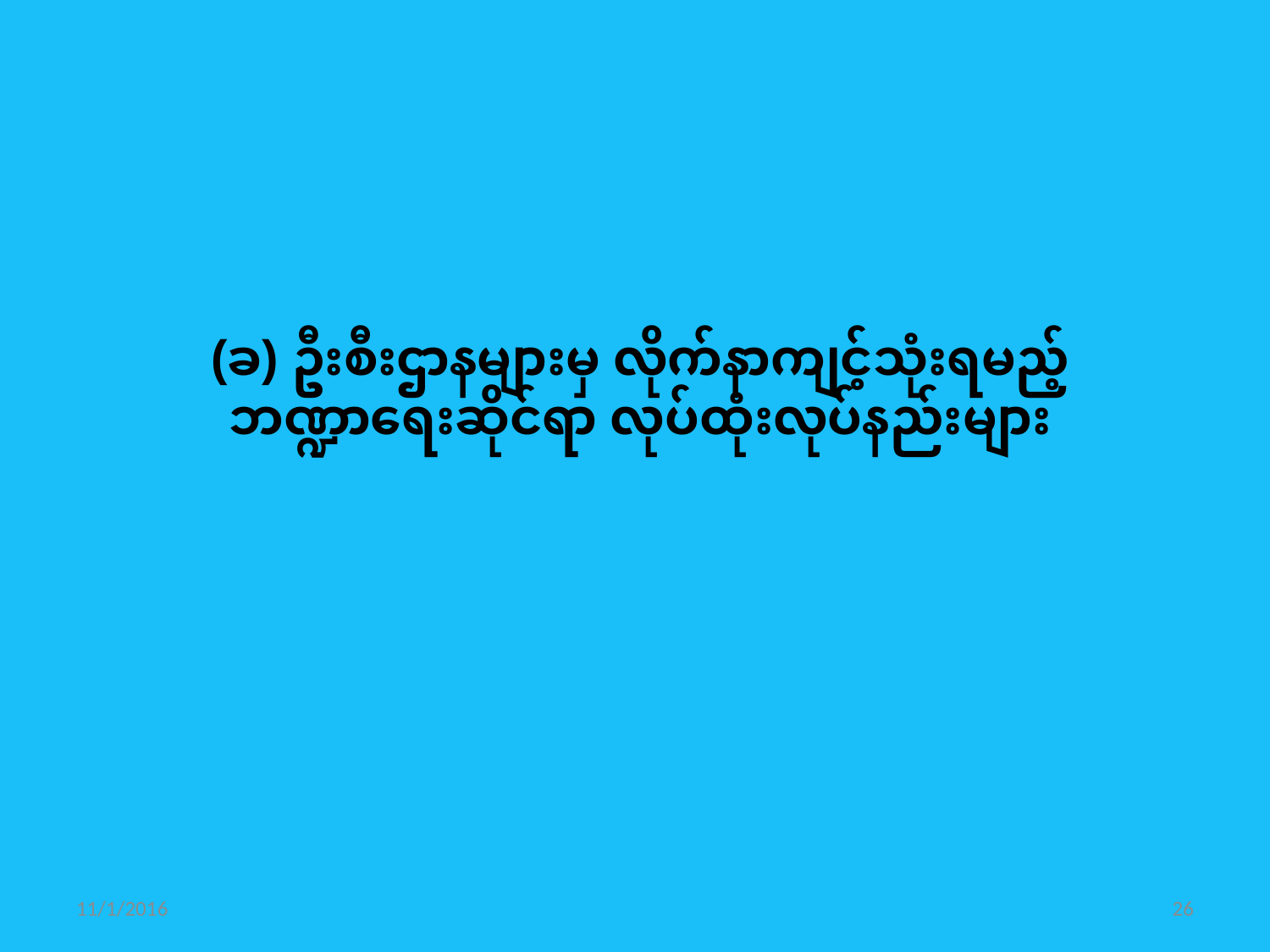

(ခ) ဦးစီးဌာနများမှ လိုက်နာကျင့်သုံးရမည့် ဘဏ္ဍာရေးဆိုင်ရာ လုပ်ထုံးလုပ်နည်းများ

11/1/2016
26